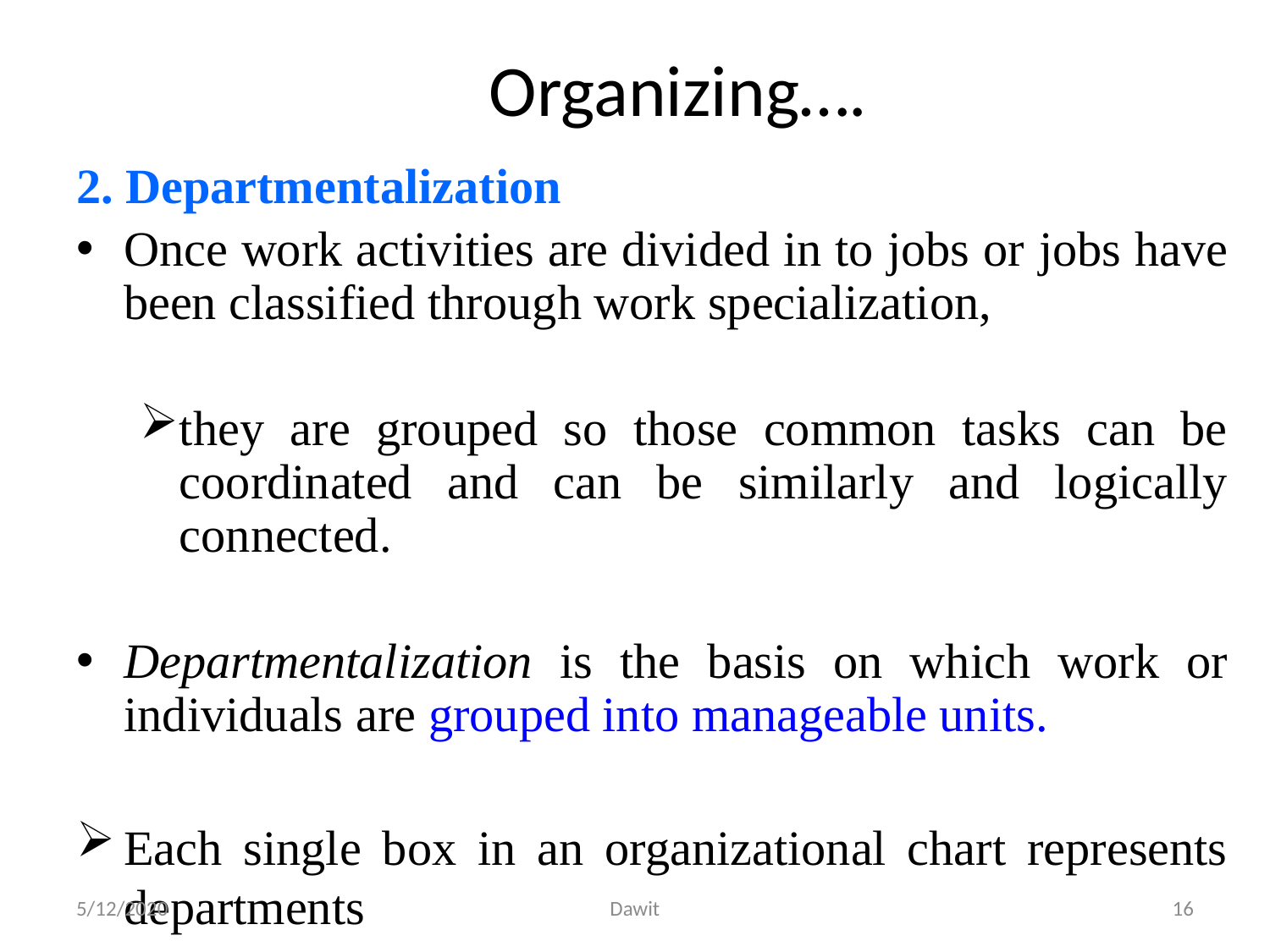

# Organizing….
2. Departmentalization
Once work activities are divided in to jobs or jobs have been classified through work specialization,

they are grouped so those common tasks can be coordinated and can be similarly and logically connected.

Departmentalization is the basis on which work or individuals are grouped into manageable units.

Each single box in an organizational chart represents departments
5/12/2020
Dawit
16